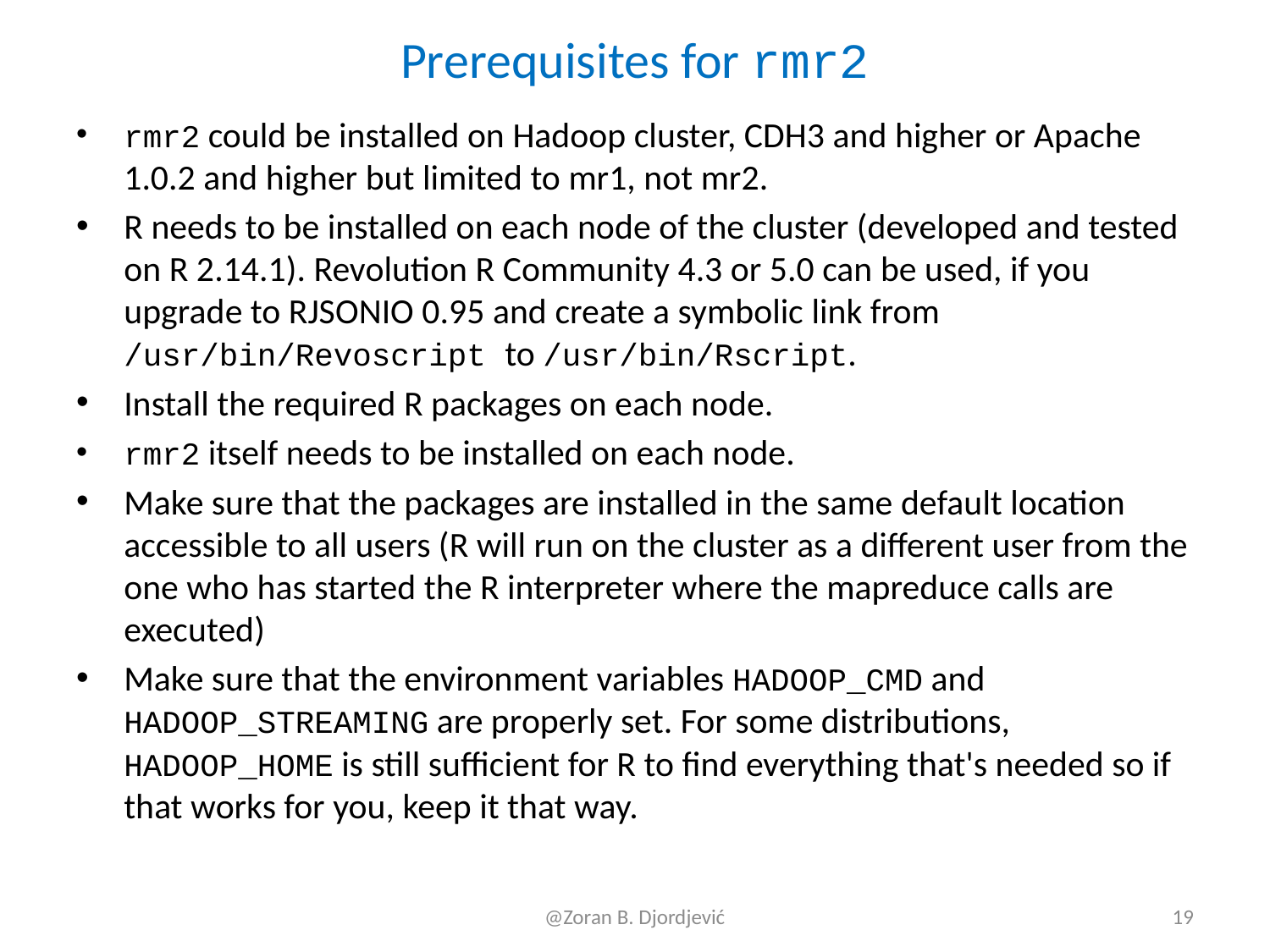

# Prerequisites for rmr2
rmr2 could be installed on Hadoop cluster, CDH3 and higher or Apache 1.0.2 and higher but limited to mr1, not mr2.
R needs to be installed on each node of the cluster (developed and tested on R 2.14.1). Revolution R Community 4.3 or 5.0 can be used, if you upgrade to RJSONIO 0.95 and create a symbolic link from /usr/bin/Revoscript to /usr/bin/Rscript.
Install the required R packages on each node.
rmr2 itself needs to be installed on each node.
Make sure that the packages are installed in the same default location accessible to all users (R will run on the cluster as a different user from the one who has started the R interpreter where the mapreduce calls are executed)
Make sure that the environment variables HADOOP_CMD and HADOOP_STREAMING are properly set. For some distributions, HADOOP_HOME is still sufficient for R to find everything that's needed so if that works for you, keep it that way.

@Zoran B. Djordjević
19